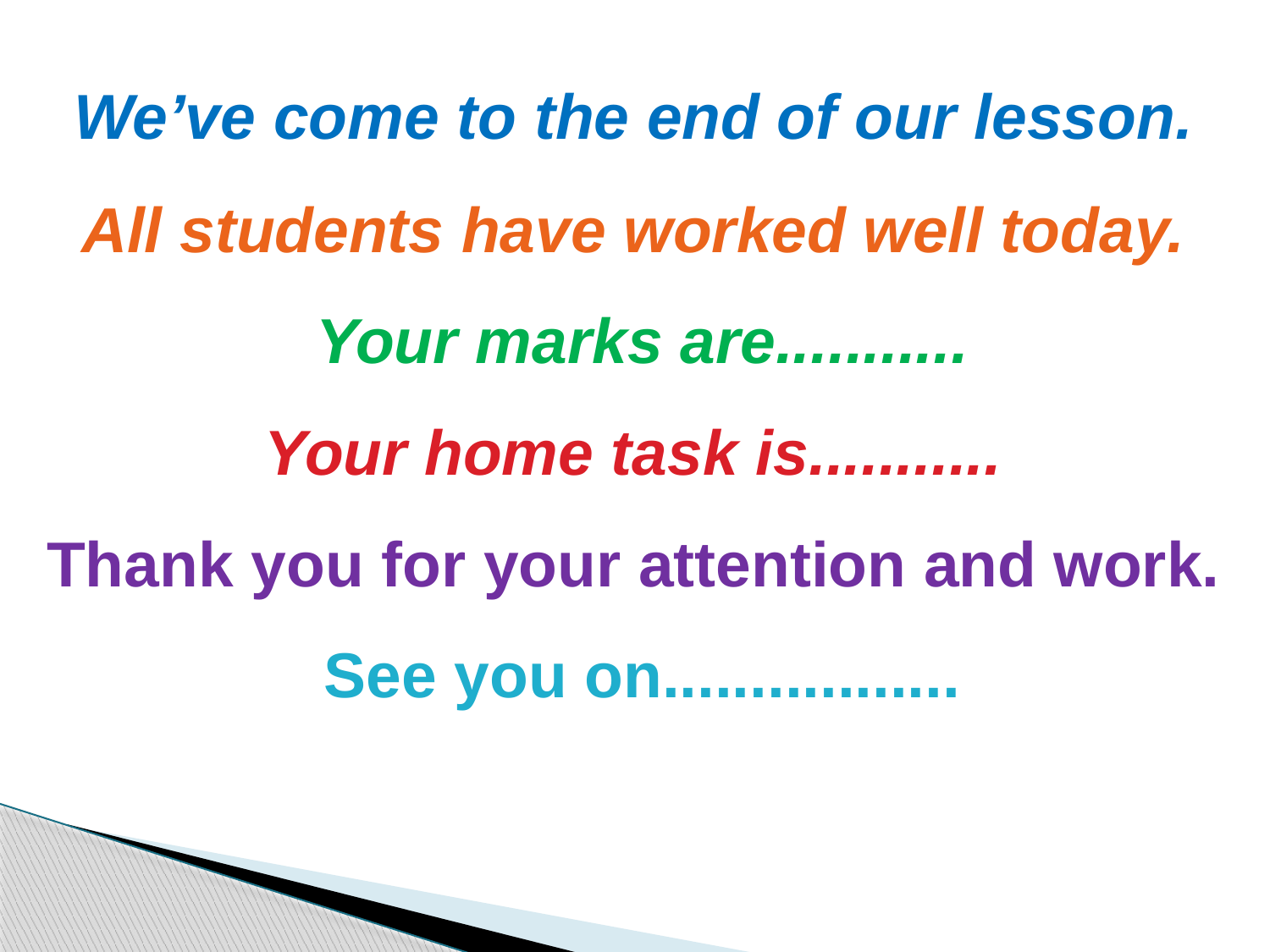

We’ve come to the end of our lesson.

All students have worked well today.

Your marks are...........

Your home task is...........

Thank you for your attention and work.

See you on.................